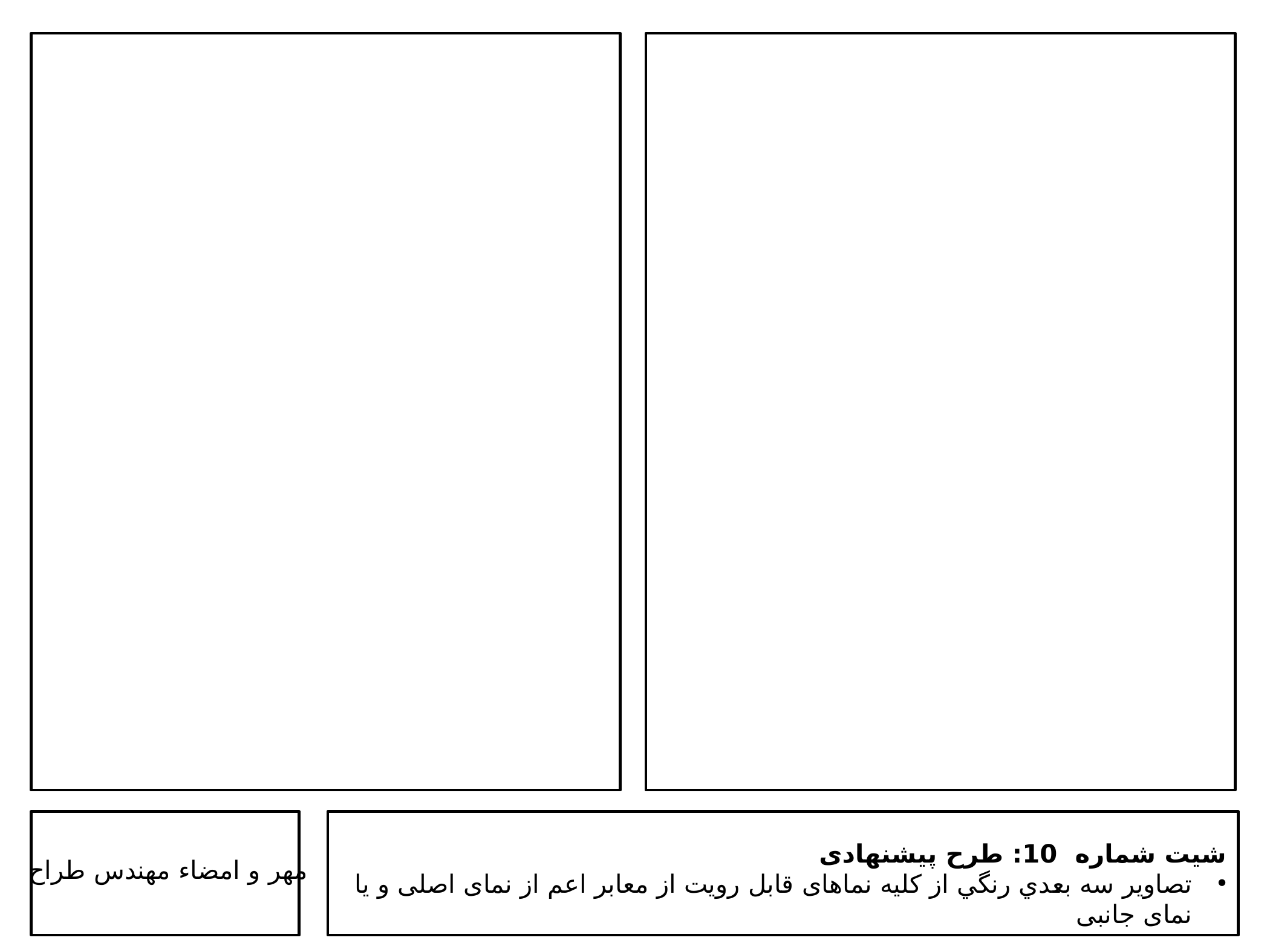

شیت شماره  10: طرح پیشنهادی
تصاوير سه بعدي رنگي از كليه نماهای قابل رويت از معابر اعم از نمای اصلی و یا نمای جانبی
مهر و امضاء مهندس طراح